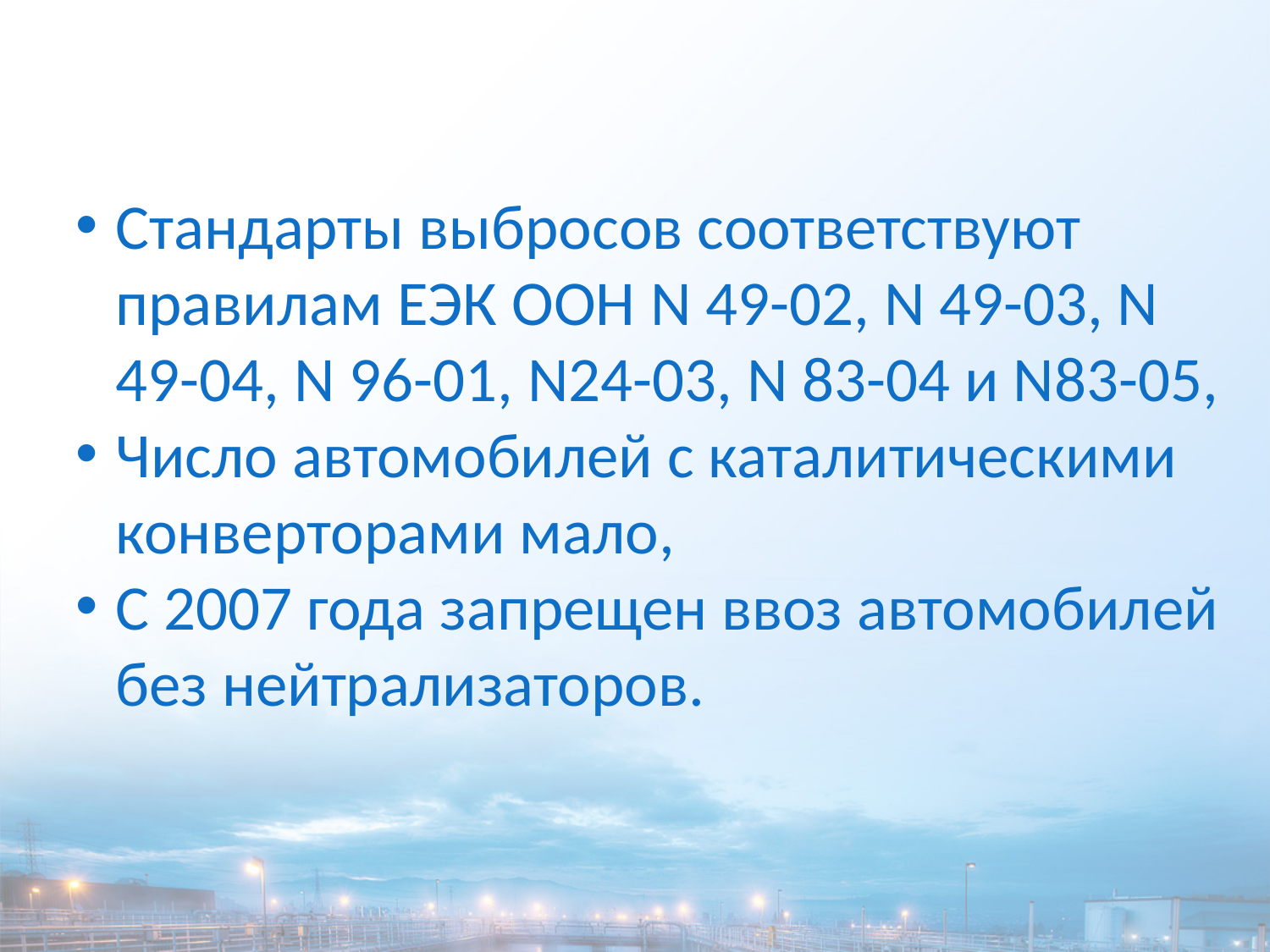

Стандарты выбросов соответствуют правилам ЕЭК ООН N 49-02, N 49-03, N 49-04, N 96-01, N24-03, N 83-04 и N83-05,
Число автомобилей с каталитическими конверторами мало,
С 2007 года запрещен ввоз автомобилей без нейтрализаторов.